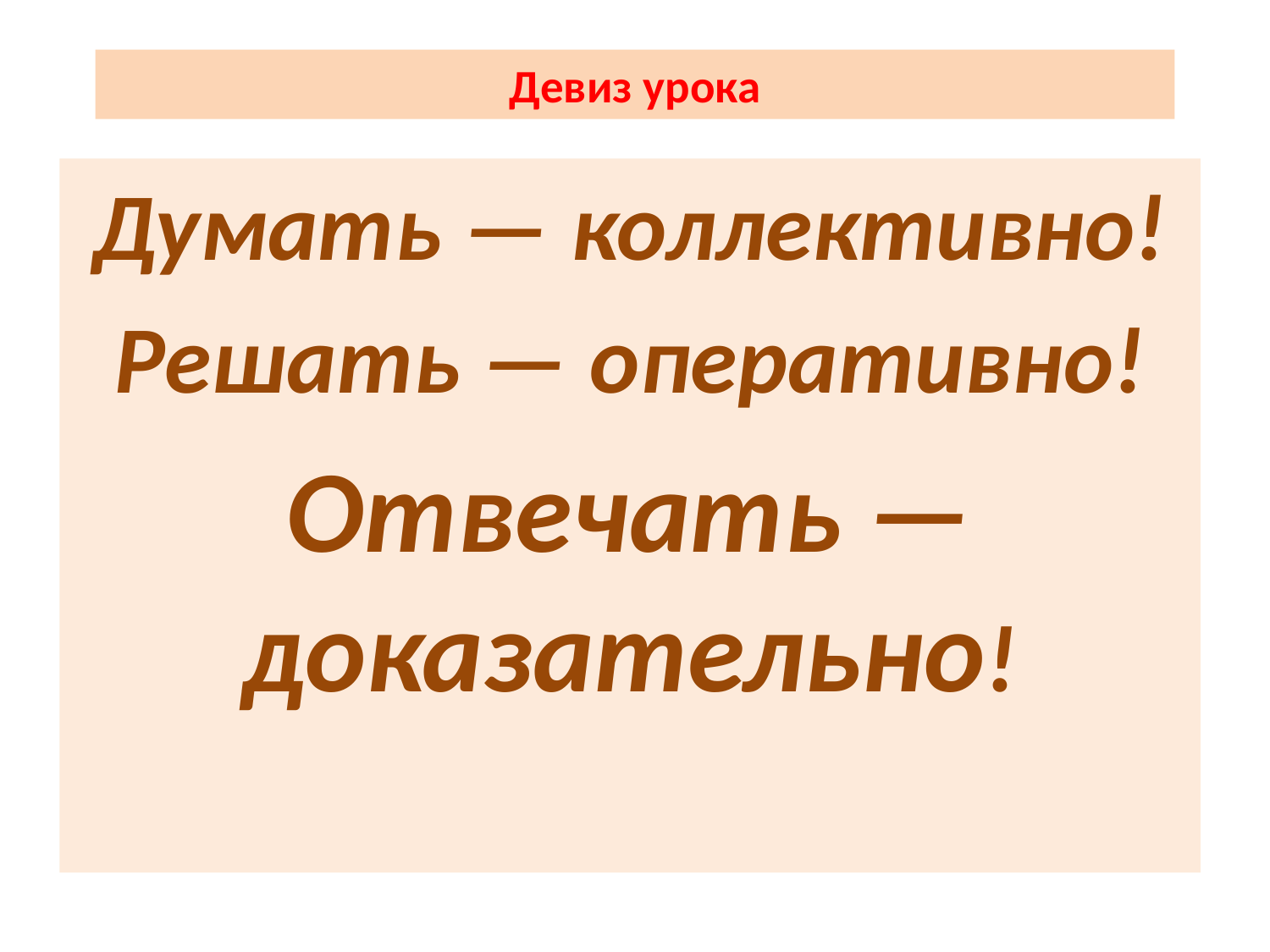

# Девиз урока
Думать — коллективно!
Решать — оперативно!
Отвечать — доказательно!